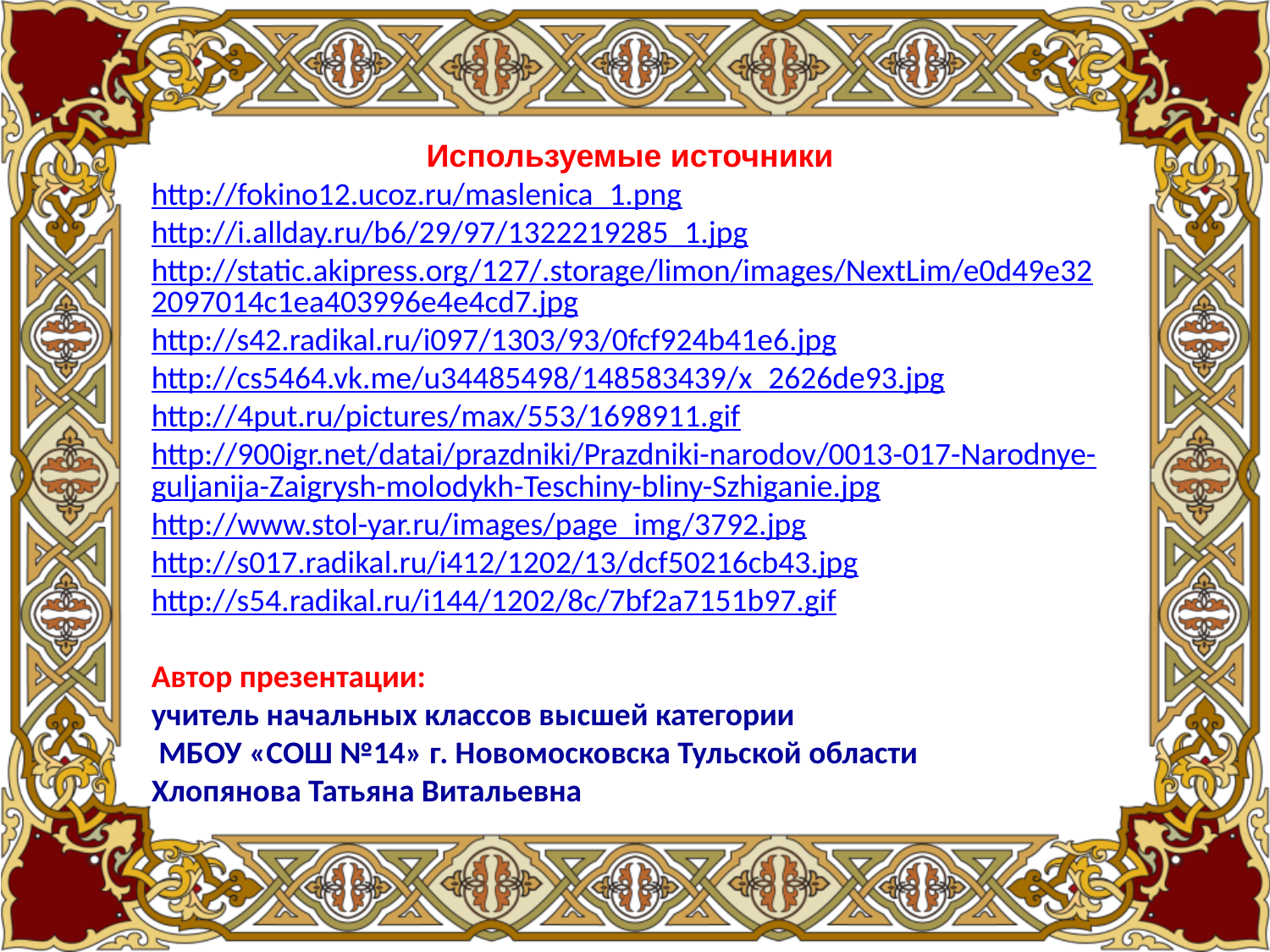

Используемые источники
http://fokino12.ucoz.ru/maslenica_1.png
http://i.allday.ru/b6/29/97/1322219285_1.jpg
http://static.akipress.org/127/.storage/limon/images/NextLim/e0d49e322097014c1ea403996e4e4cd7.jpg
http://s42.radikal.ru/i097/1303/93/0fcf924b41e6.jpg
http://cs5464.vk.me/u34485498/148583439/x_2626de93.jpg
http://4put.ru/pictures/max/553/1698911.gif
http://900igr.net/datai/prazdniki/Prazdniki-narodov/0013-017-Narodnye-guljanija-Zaigrysh-molodykh-Teschiny-bliny-Szhiganie.jpg
http://www.stol-yar.ru/images/page_img/3792.jpg
http://s017.radikal.ru/i412/1202/13/dcf50216cb43.jpg
http://s54.radikal.ru/i144/1202/8c/7bf2a7151b97.gif

Автор презентации:
учитель начальных классов высшей категории
 МБОУ «СОШ №14» г. Новомосковска Тульской области
Хлопянова Татьяна Витальевна